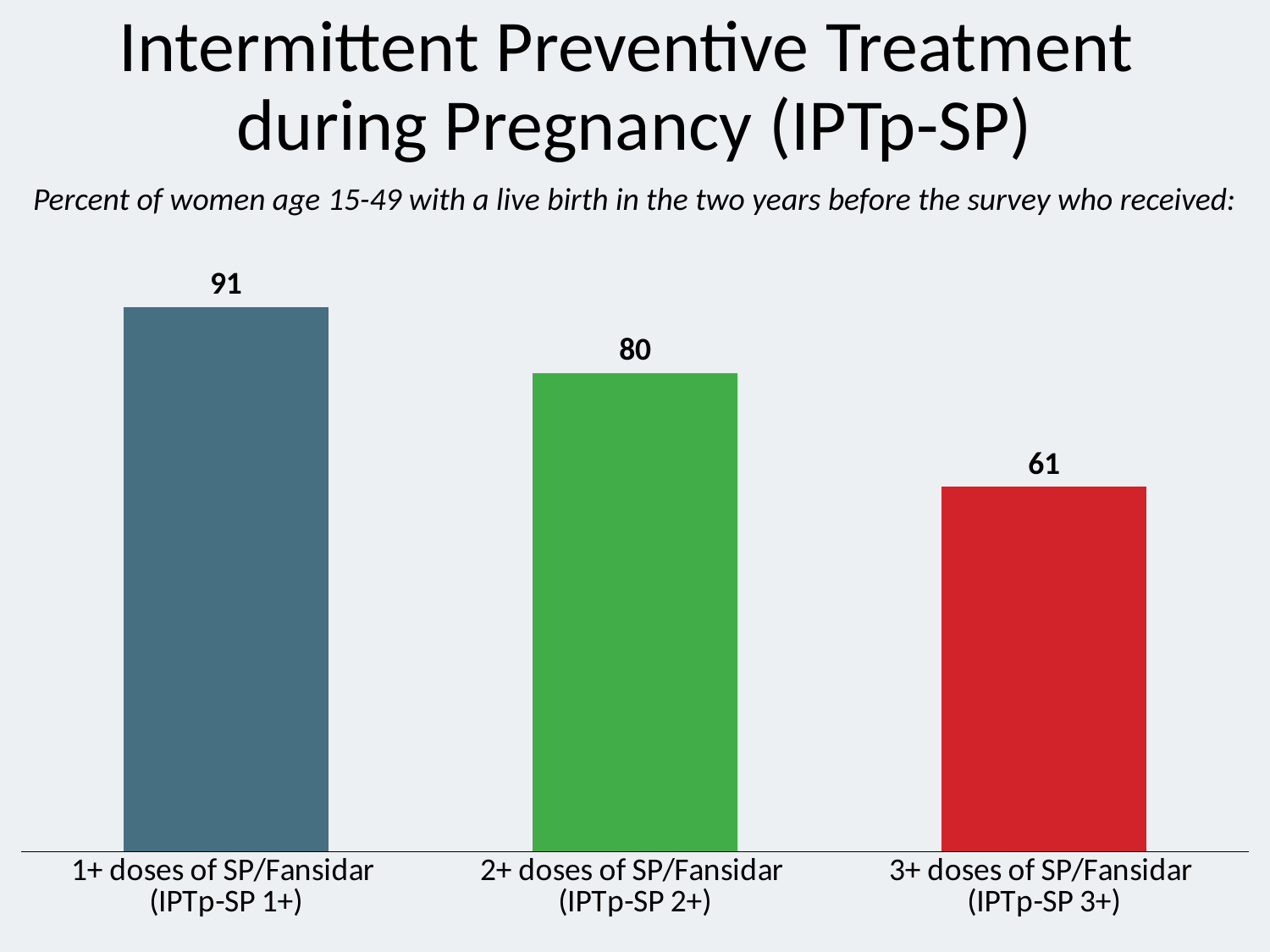

# Intermittent Preventive Treatment during Pregnancy (IPTp-SP)
Percent of women age 15-49 with a live birth in the two years before the survey who received:

### Chart

| Category | Series 1 |
|---|---|
| 1+ doses of SP/Fansidar
(IPTp-SP 1+) | 91.0 |
| 2+ doses of SP/Fansidar
(IPTp-SP 2+) | 80.0 |
| 3+ doses of SP/Fansidar
(IPTp-SP 3+) | 61.0 |